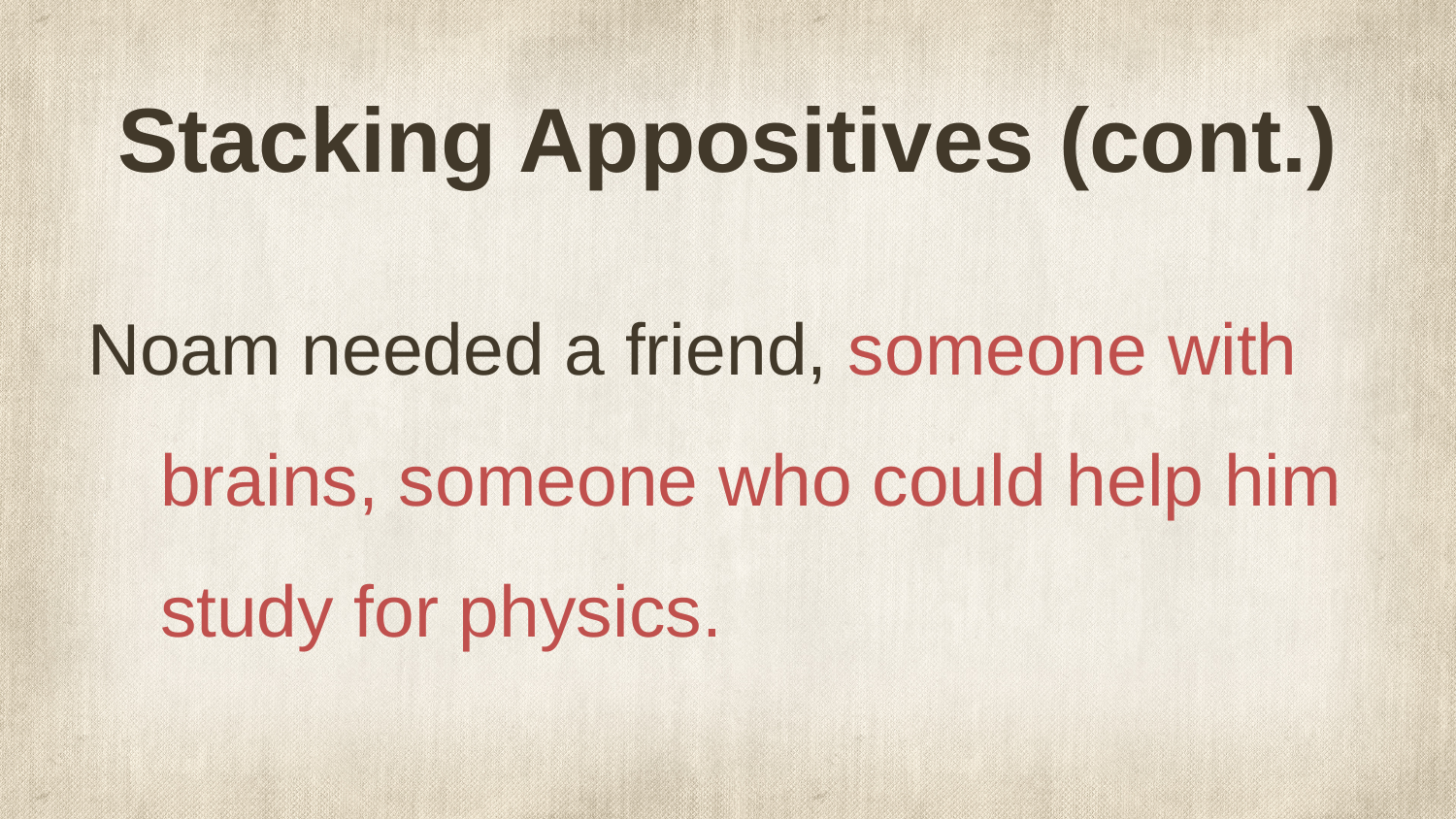

# Stacking Appositives (cont.)
Noam needed a friend, someone with brains, someone who could help him study for physics.